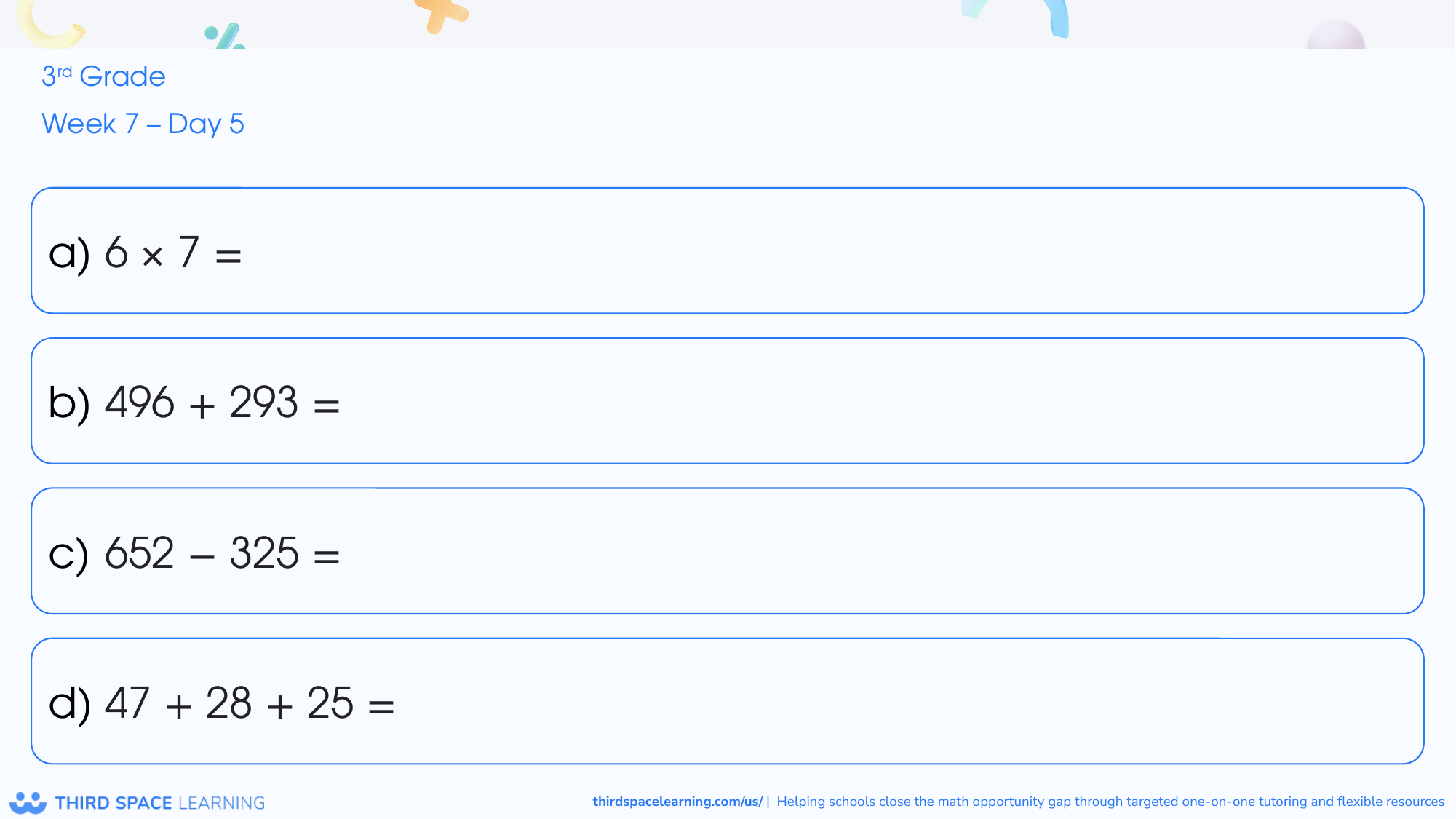

3rd Grade
Week 7 – Day 5
6 × 7 =
496 + 293 =
652 − 325 =
47 + 28 + 25 =